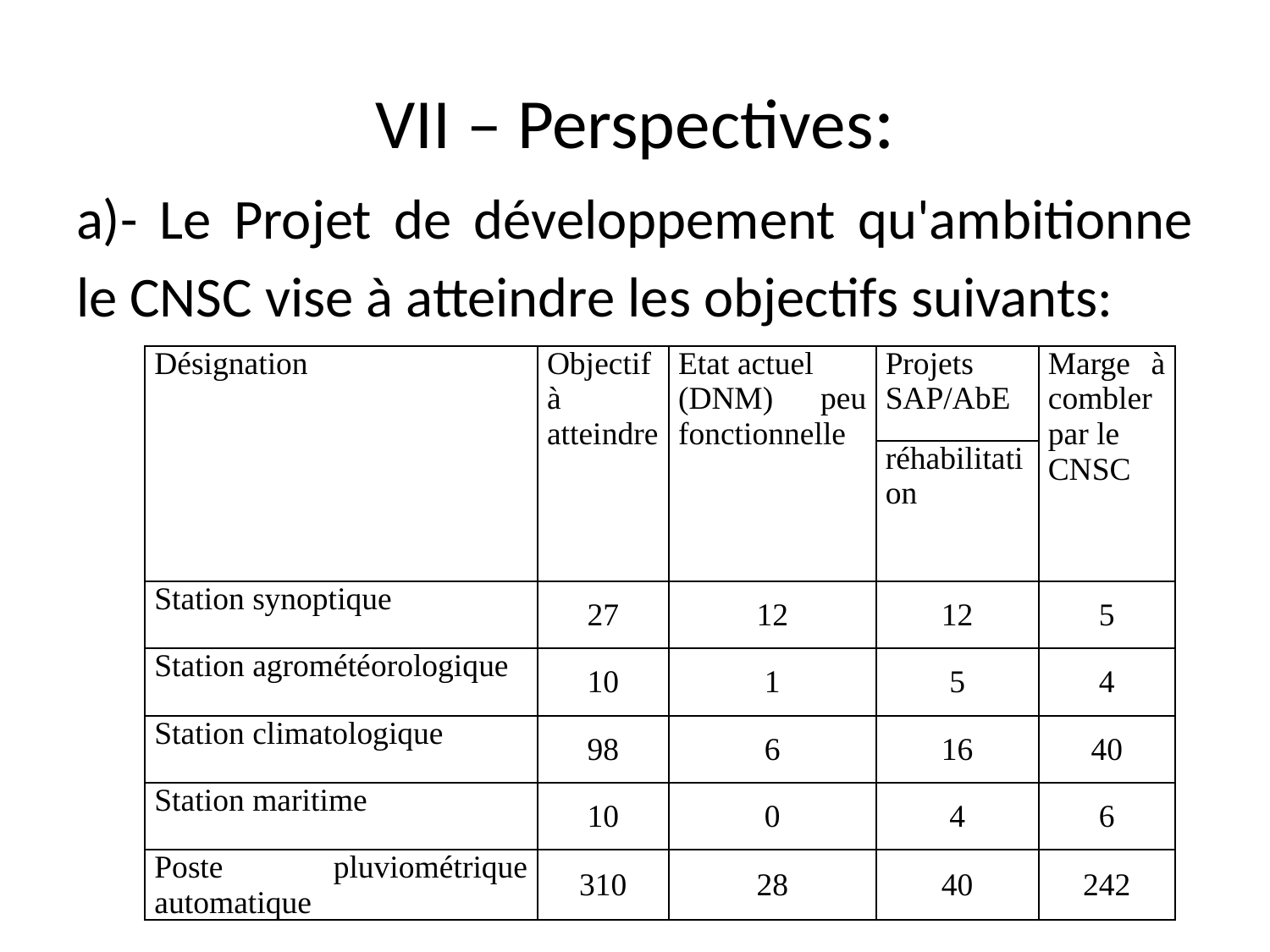

# VII – Perspectives:
a)- Le Projet de développement qu'ambitionne le CNSC vise à atteindre les objectifs suivants:

| Désignation | Objectif à atteindre | Etat actuel (DNM) peu fonctionnelle | Projets SAP/AbE | Marge à combler par le CNSC |
| --- | --- | --- | --- | --- |
|  |  |  | réhabilitation |  |
| Station synoptique | 27 | 12 | 12 | 5 |
| Station agrométéorologique | 10 | 1 | 5 | 4 |
| Station climatologique | 98 | 6 | 16 | 40 |
| Station maritime | 10 | 0 | 4 | 6 |
| Poste pluviométrique automatique | 310 | 28 | 40 | 242 |